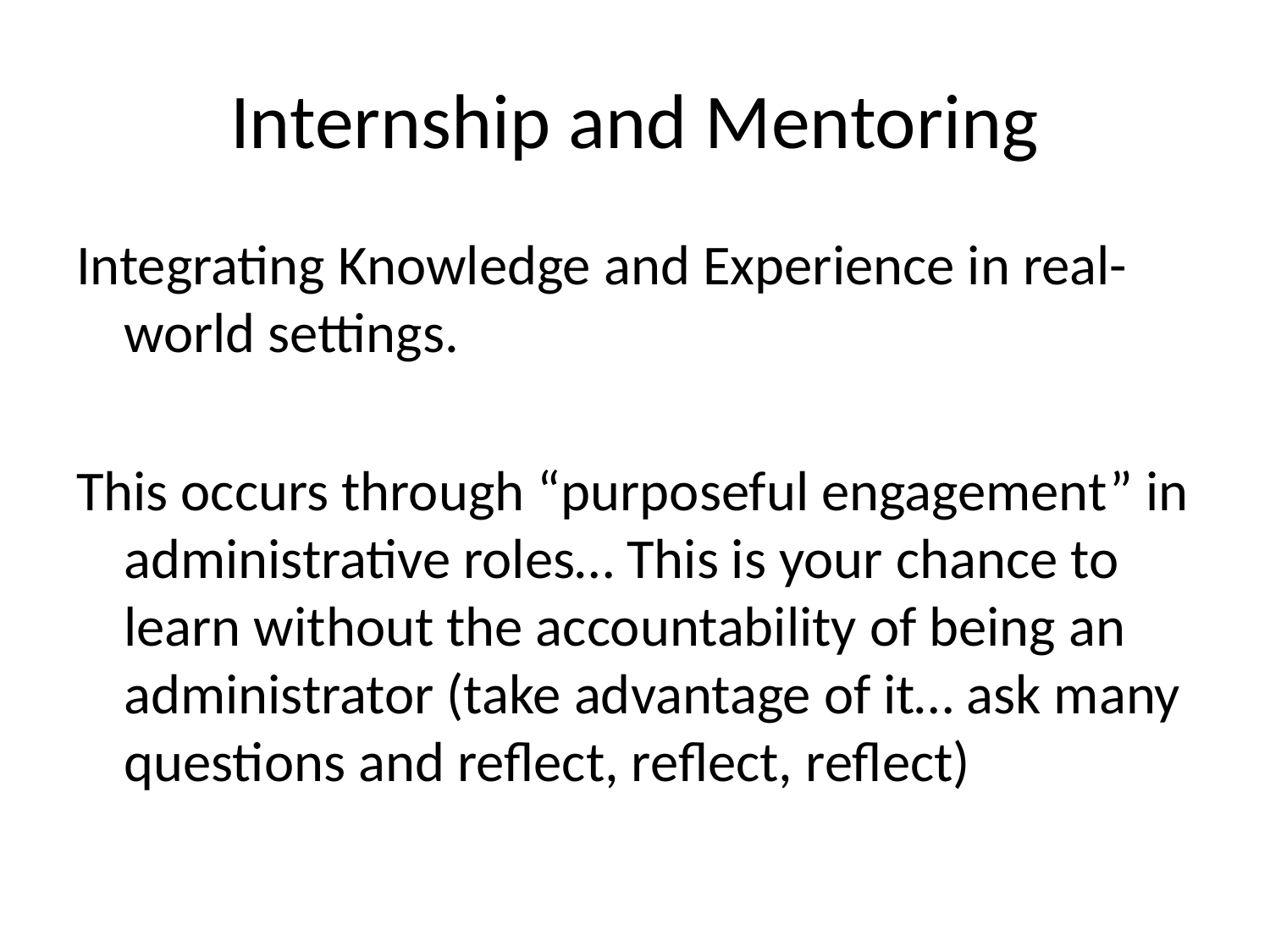

# Internship and Mentoring
Integrating Knowledge and Experience in real-world settings.

This occurs through “purposeful engagement” in administrative roles… This is your chance to learn without the accountability of being an administrator (take advantage of it… ask many questions and reflect, reflect, reflect)